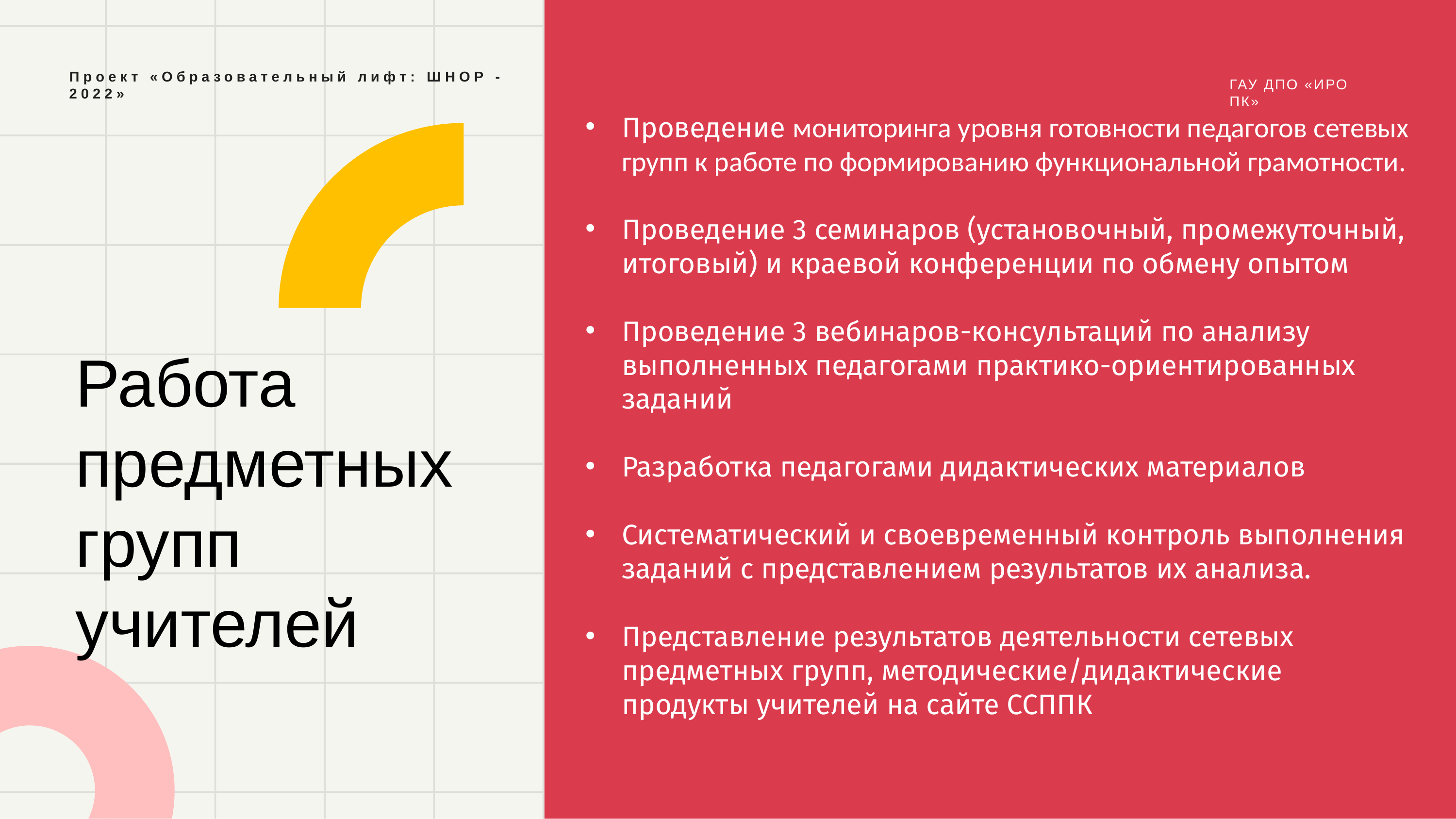

Проект «Образовательный лифт: ШНОР - 2022»
ГАУ ДПО «ИРО ПК»
Проведение мониторинга уровня готовности педагогов сетевых групп к работе по формированию функциональной грамотности.

Проведение 3 семинаров (установочный, промежуточный, итоговый) и краевой конференции по обмену опытом

Проведение 3 вебинаров-консультаций по анализу выполненных педагогами практико-ориентированных заданий

Разработка педагогами дидактических материалов

Систематический и своевременный контроль выполнения заданий с представлением результатов их анализа.

Представление результатов деятельности сетевых предметных групп, методические/дидактические продукты учителей на сайте ССППК

Работа предметных групп учителей